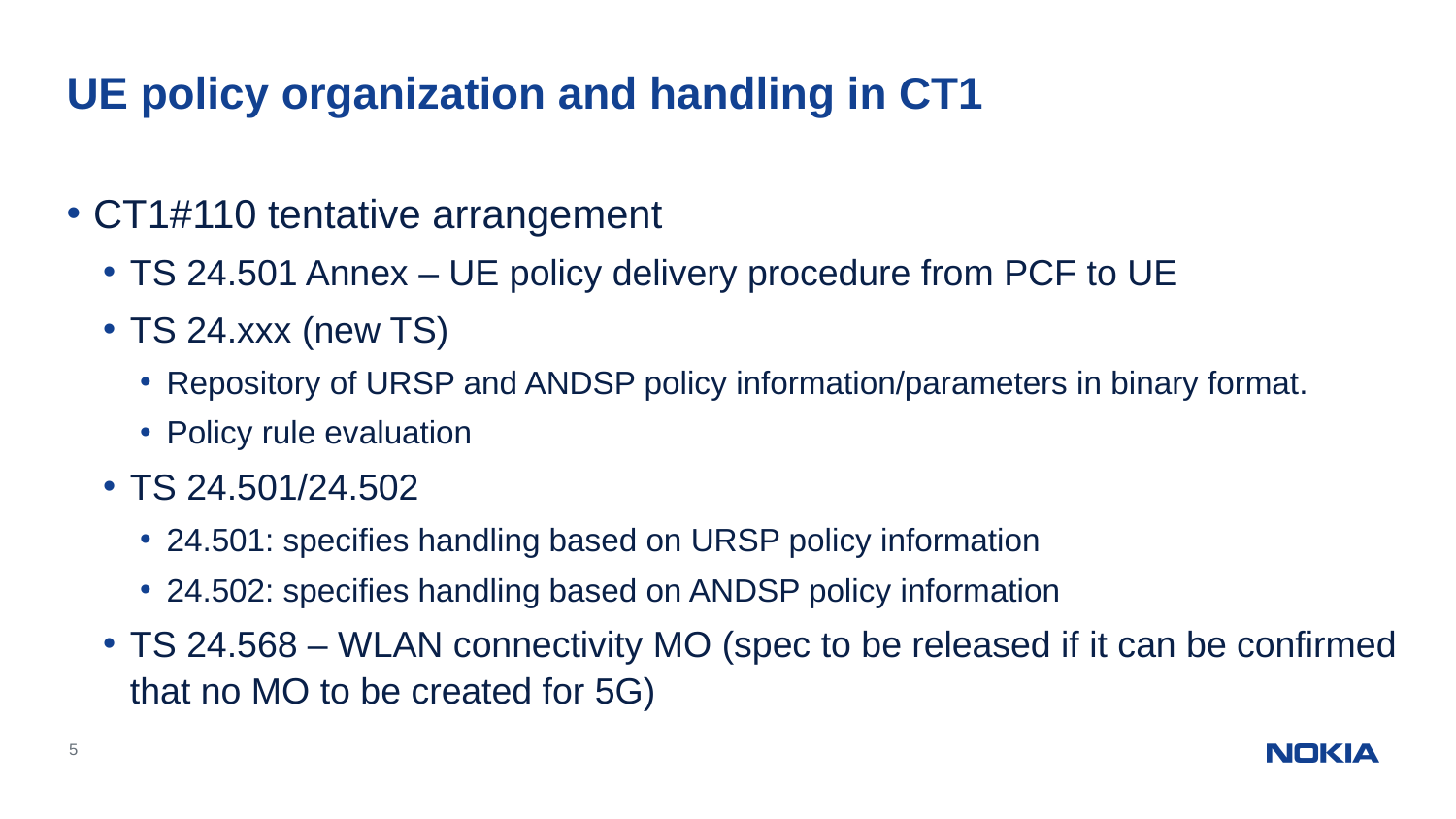

# UE policy organization and handling in CT1
CT1#110 tentative arrangement
TS 24.501 Annex – UE policy delivery procedure from PCF to UE
TS 24.xxx (new TS)
Repository of URSP and ANDSP policy information/parameters in binary format.
Policy rule evaluation
TS 24.501/24.502
24.501: specifies handling based on URSP policy information
24.502: specifies handling based on ANDSP policy information
TS 24.568 – WLAN connectivity MO (spec to be released if it can be confirmed that no MO to be created for 5G)

Nokia Internal Use